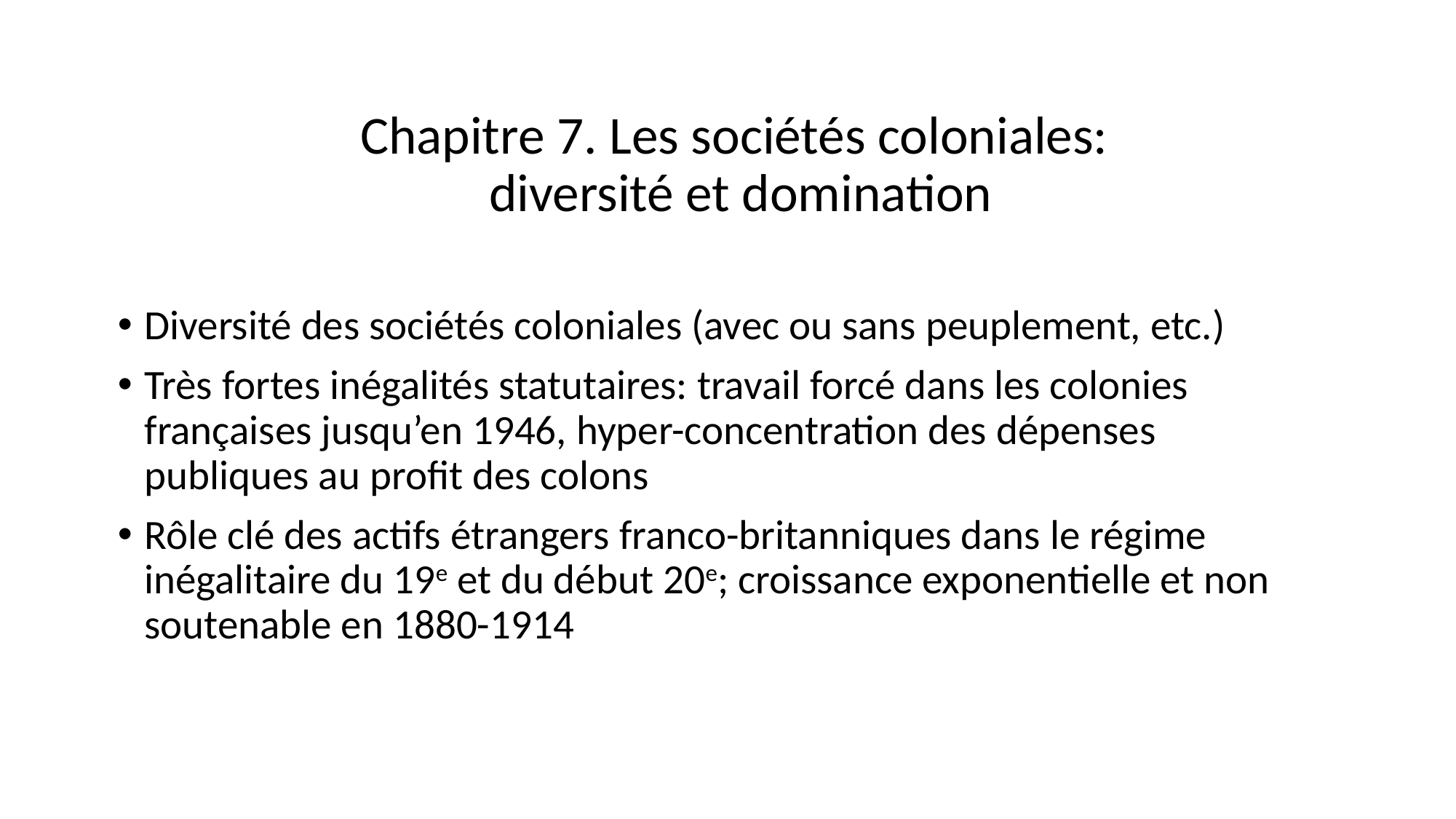

# Chapitre 7. Les sociétés coloniales: diversité et domination
Diversité des sociétés coloniales (avec ou sans peuplement, etc.)
Très fortes inégalités statutaires: travail forcé dans les colonies françaises jusqu’en 1946, hyper-concentration des dépenses publiques au profit des colons
Rôle clé des actifs étrangers franco-britanniques dans le régime inégalitaire du 19e et du début 20e; croissance exponentielle et non soutenable en 1880-1914